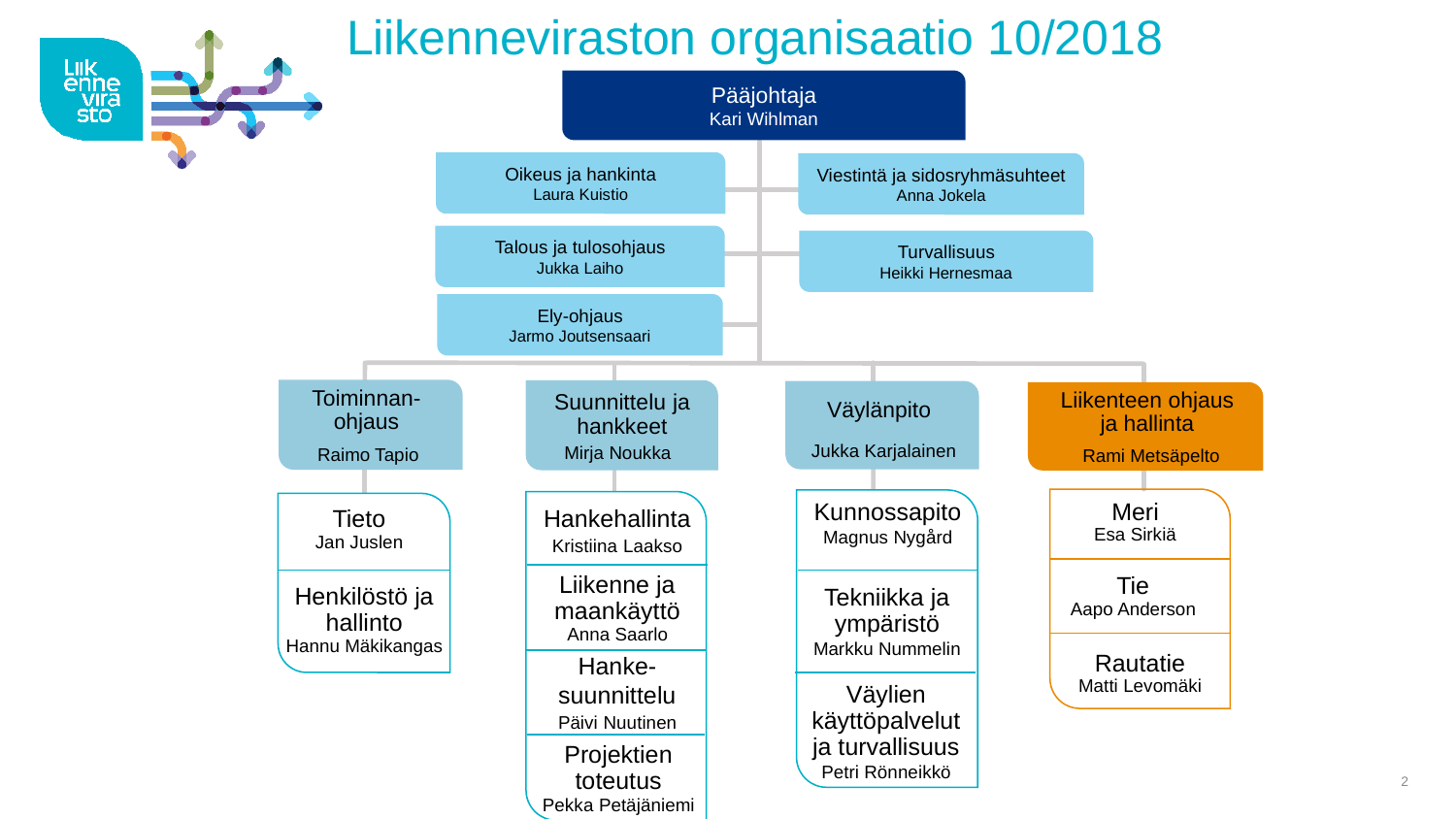

# Liikenneviraston organisaatio 10/2018
Pääjohtaja
Kari Wihlman
Oikeus ja hankinta
Laura Kuistio
Viestintä ja sidosryhmäsuhteet
Anna Jokela
Talous ja tulosohjaus
Jukka Laiho
Turvallisuus
Heikki Hernesmaa
Ely-ohjaus
Jarmo Joutsensaari
Toiminnan- ohjaus

Liikenteen ohjaus
ja hallinta
Suunnittelu ja hankkeet

Väylänpito
Jukka Karjalainen
Mirja Noukka
Raimo Tapio
Rami Metsäpelto

Kunnossapito
Magnus Nygård

Meri
Esa Sirkiä

Hankehallinta
Kristiina Laakso
Tieto
Jan Juslen
Liikenne ja maankäyttö
Anna Saarlo
Tie
Aapo Anderson
Henkilöstö ja hallinto
Hannu Mäkikangas
Tekniikka ja ympäristö
Markku Nummelin
Hanke-suunnittelu
Päivi Nuutinen
Rautatie
Matti Levomäki
Väylien käyttöpalvelut ja turvallisuus
Petri Rönneikkö
Projektien toteutus
Pekka Petäjäniemi
2